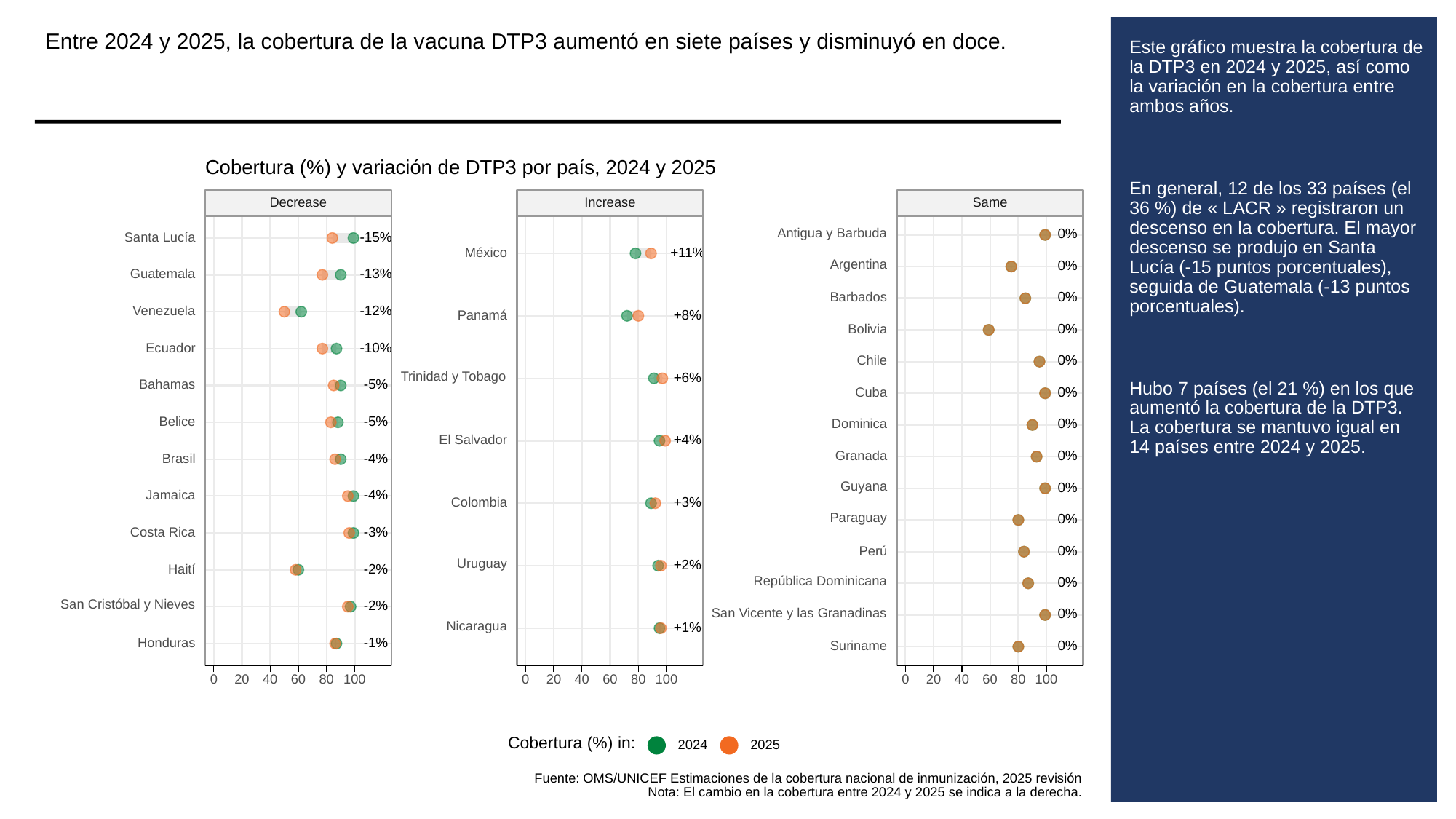

Entre 2024 y 2025, la cobertura de la vacuna DTP3 aumentó en siete países y disminuyó en doce.
# Este gráfico muestra la cobertura de la DTP3 en 2024 y 2025, así como la variación en la cobertura entre ambos años.

En general, 12 de los 33 países (el 36 %) de « LACR » registraron un descenso en la cobertura. El mayor descenso se produjo en Santa Lucía (-15 puntos porcentuales), seguida de Guatemala (-13 puntos porcentuales).

Hubo 7 países (el 21 %) en los que aumentó la cobertura de la DTP3. La cobertura se mantuvo igual en 14 países entre 2024 y 2025.

Cobertura (%) y variación de DTP3 por país, 2024 y 2025

Same
Decrease
Increase

Antigua y Barbuda
0%

-15%

Santa Lucía

+11%

México

Argentina
0%

-13%

Guatemala

0%

Barbados

-12%

Venezuela
+8%

Panamá

0%

Bolivia

-10%

Ecuador

0%

Chile

Trinidad y Tobago
+6%

-5%

Bahamas

0%

Cuba

-5%

Belice
0%

Dominica

+4%

El Salvador

0%

Granada
-4%

Brasil

Guyana
0%

-4%

Jamaica

+3%

Colombia

Paraguay
0%

-3%

Costa Rica

0%

Perú

Uruguay
+2%

-2%

Haití

República Dominicana
0%

San Cristóbal y Nieves
-2%

San Vicente y las Granadinas
0%

Nicaragua
+1%

-1%

Honduras
0%

Suriname

0
20
40
60
80
100
0
20
40
60
80
100
0
20
40
60
80
100
Cobertura (%) in:

2024
2025
Fuente: OMS/UNICEF Estimaciones de la cobertura nacional de inmunización, 2025 revisión
Nota: El cambio en la cobertura entre 2024 y 2025 se indica a la derecha.